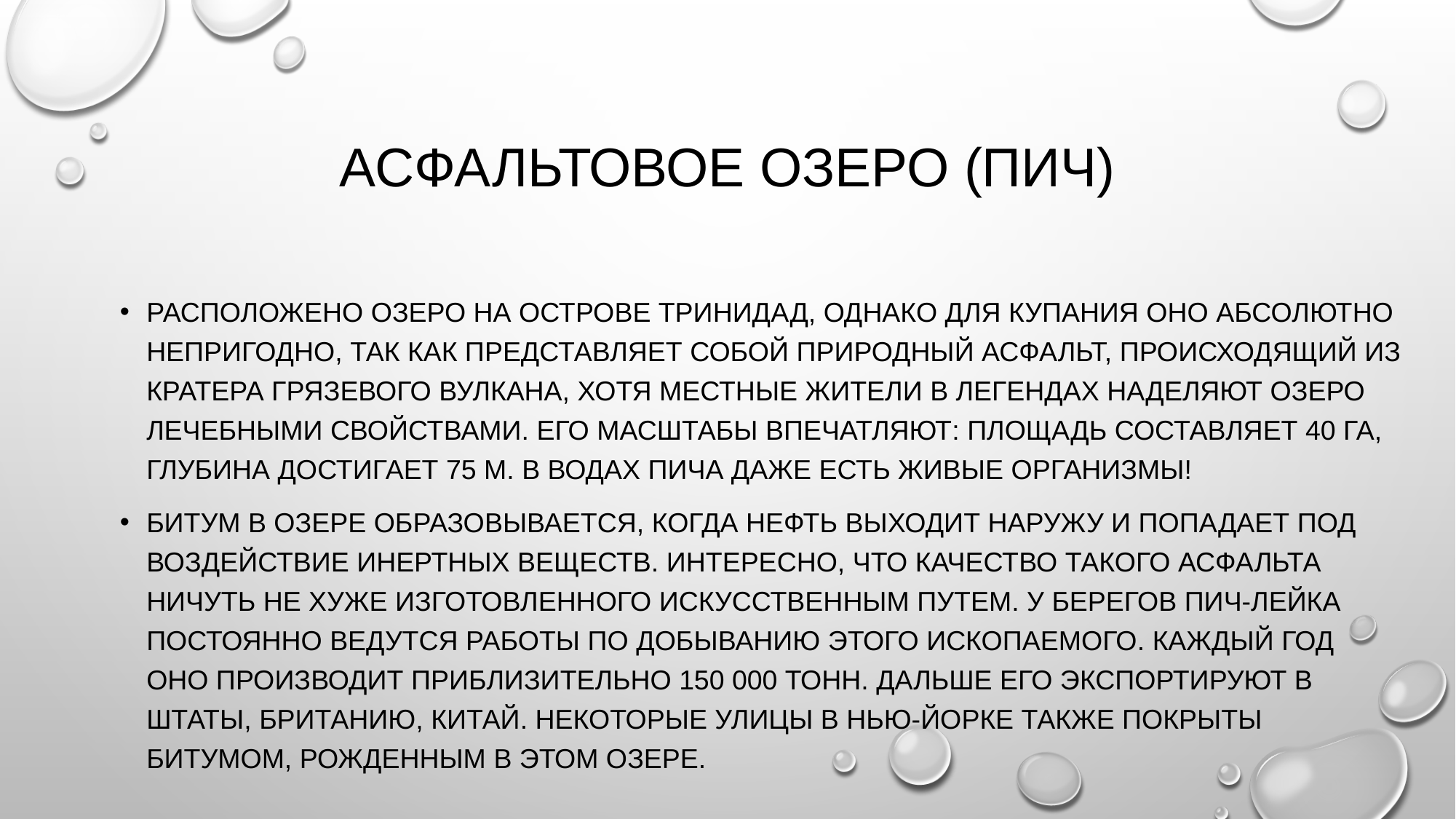

# Асфальтовое озеро (Пич)
Расположено озеро на острове Тринидад, однако для купания оно абсолютно непригодно, так как представляет собой природный асфальт, происходящий из кратера грязевого вулкана, хотя местные жители в легендах наделяют озеро лечебными свойствами. Его масштабы впечатляют: площадь составляет 40 га, глубина достигает 75 м. В водах Пича даже есть живые организмы!
Битум в озере образовывается, когда нефть выходит наружу и попадает под воздействие инертных веществ. Интересно, что качество такого асфальта ничуть не хуже изготовленного искусственным путем. У берегов Пич-Лейка постоянно ведутся работы по добыванию этого ископаемого. Каждый год оно производит приблизительно 150 000 тонн. Дальше его экспортируют в Штаты, Британию, Китай. Некоторые улицы в Нью-Йорке также покрыты битумом, рожденным в этом озере.